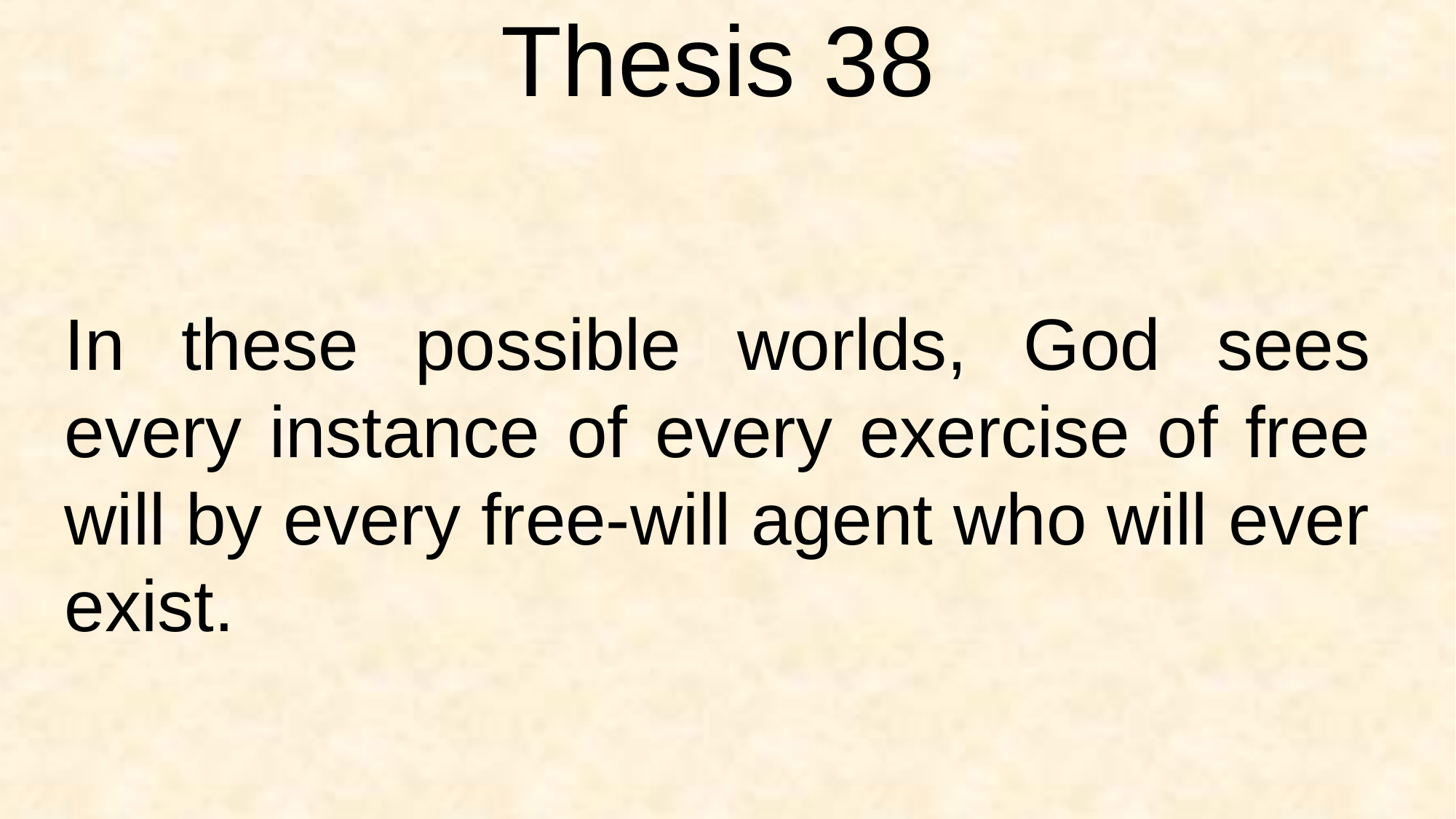

Thesis 38

In these possible worlds, God sees every instance of every exercise of free will by every free-will agent who will ever exist.